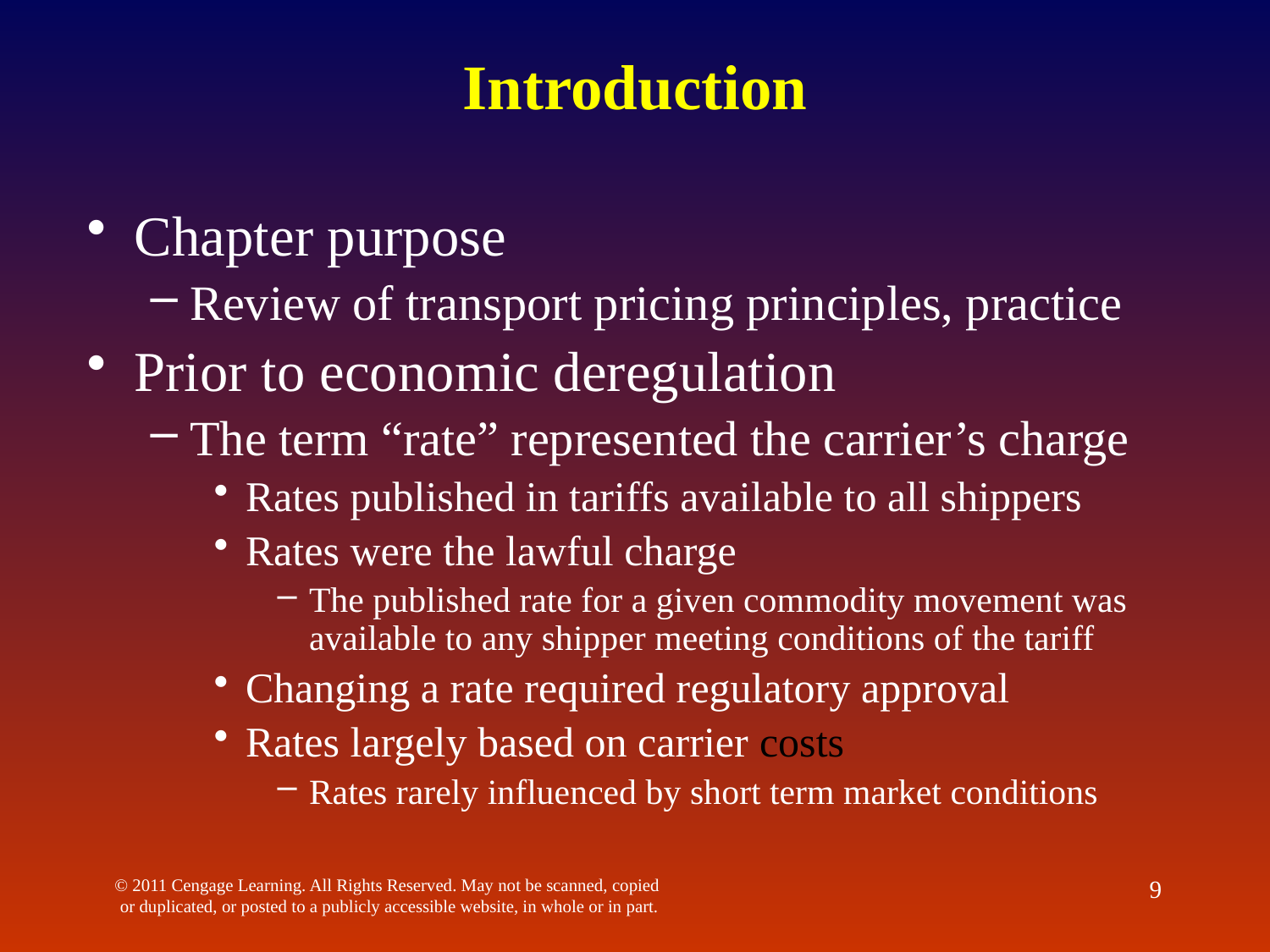

# Introduction
Chapter purpose
Review of transport pricing principles, practice
Prior to economic deregulation
The term “rate” represented the carrier’s charge
Rates published in tariffs available to all shippers
Rates were the lawful charge
The published rate for a given commodity movement was available to any shipper meeting conditions of the tariff
Changing a rate required regulatory approval
Rates largely based on carrier costs
Rates rarely influenced by short term market conditions

© 2011 Cengage Learning. All Rights Reserved. May not be scanned, copied   or duplicated, or posted to a publicly accessible website, in whole or in part.
9